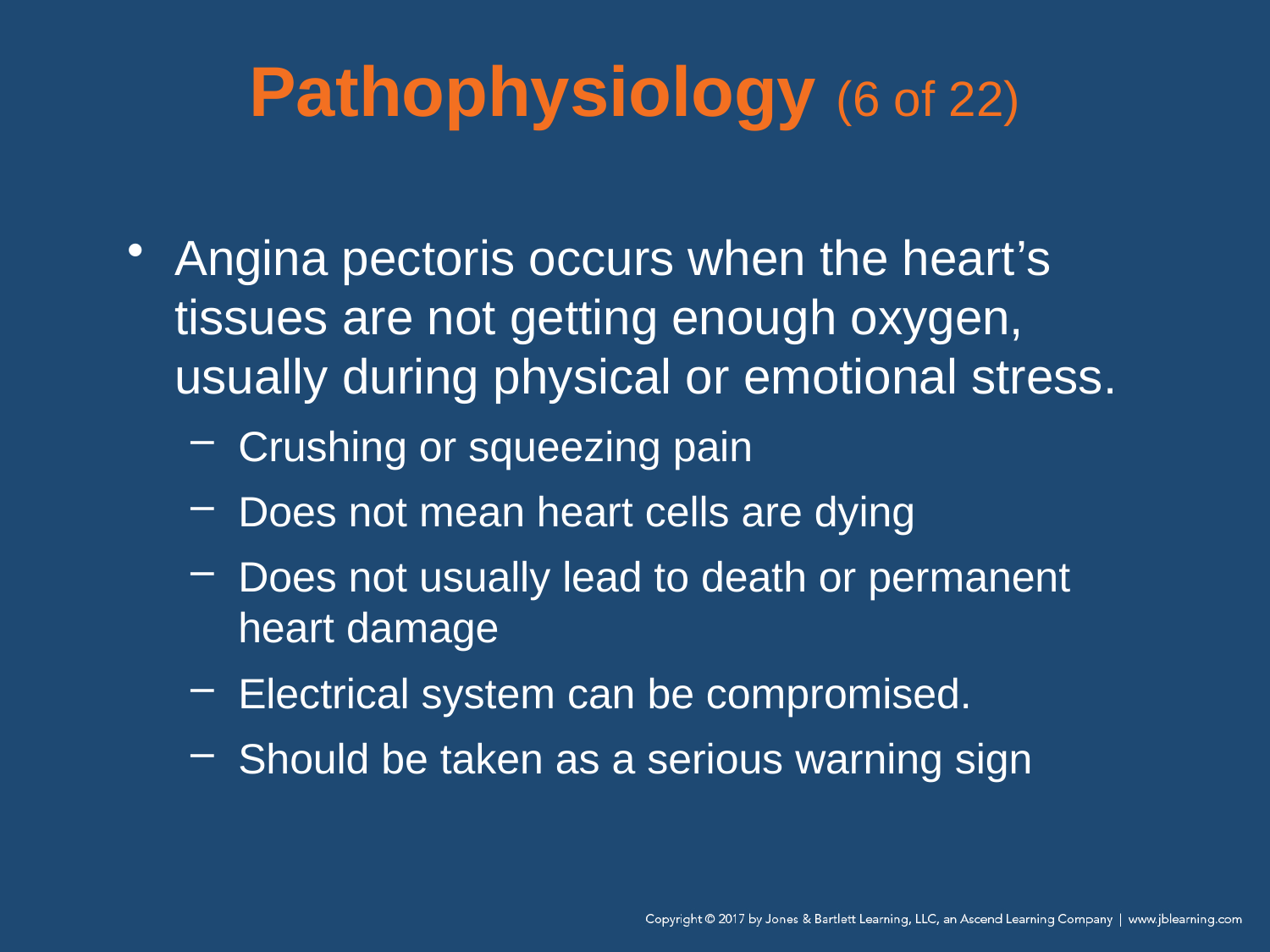

# Pathophysiology (6 of 22)
Angina pectoris occurs when the heart’s tissues are not getting enough oxygen, usually during physical or emotional stress.
Crushing or squeezing pain
Does not mean heart cells are dying
Does not usually lead to death or permanent heart damage
Electrical system can be compromised.
Should be taken as a serious warning sign